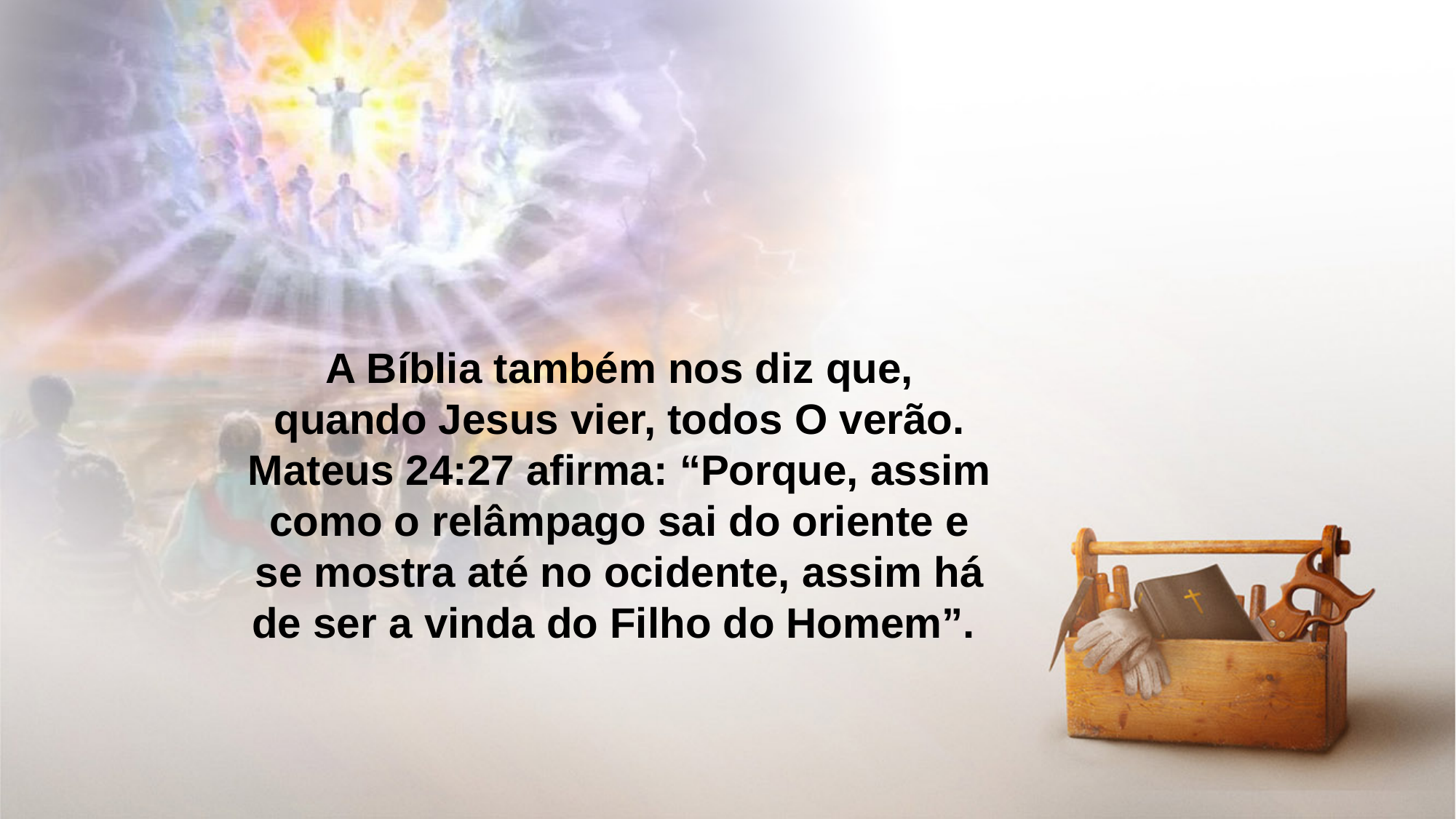

A Bíblia também nos diz que, quando Jesus vier, todos O verão. Mateus 24:27 afirma: “Porque, assim como o relâmpago sai do oriente e se mostra até no ocidente, assim há de ser a vinda do Filho do Homem”.